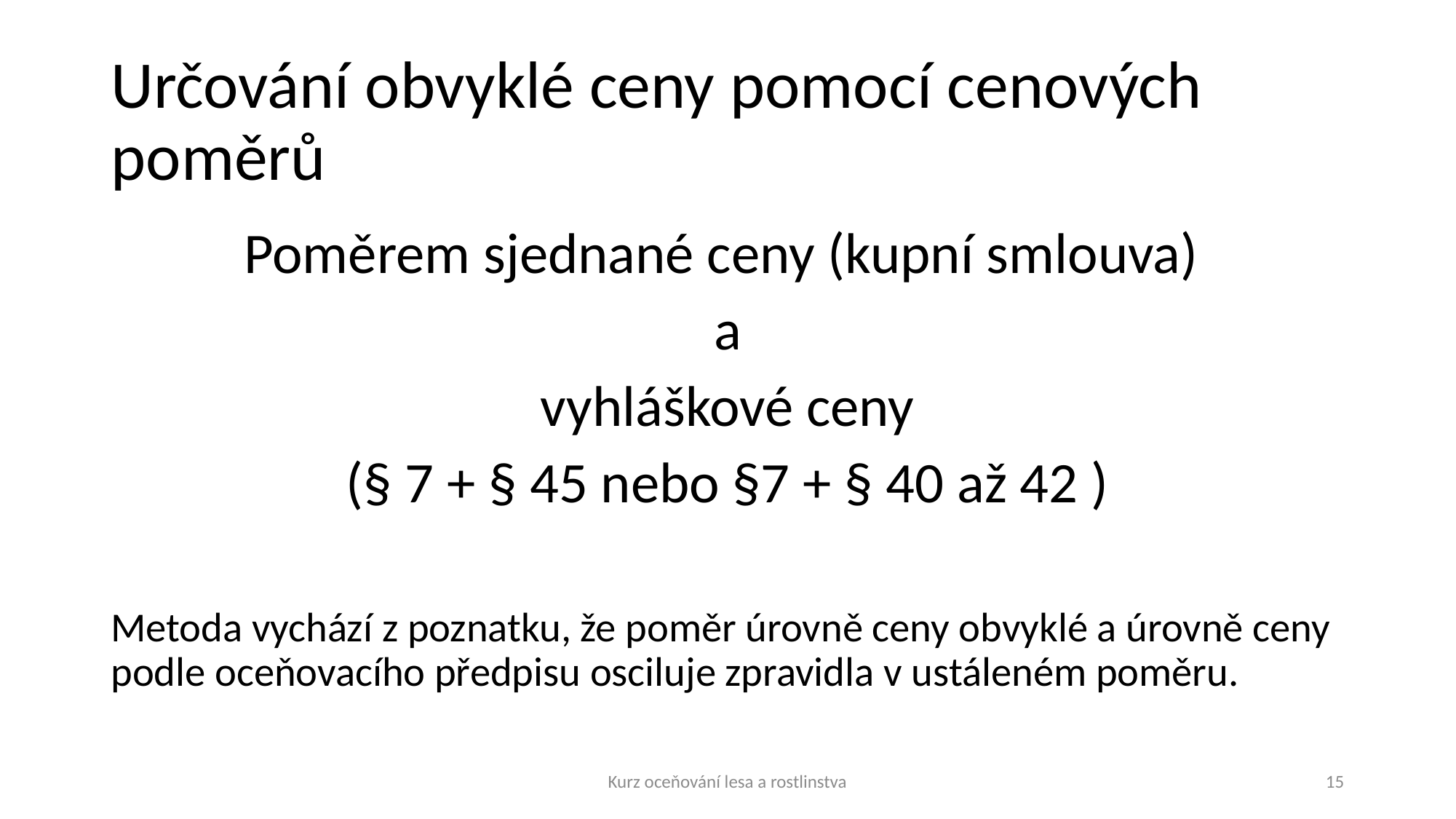

# Určování obvyklé ceny pomocí cenových poměrů
Poměrem sjednané ceny (kupní smlouva)
a
 vyhláškové ceny
(§ 7 + § 45 nebo §7 + § 40 až 42 )

Metoda vychází z poznatku, že poměr úrovně ceny obvyklé a úrovně ceny podle oceňovacího předpisu osciluje zpravidla v ustáleném poměru.

Kurz oceňování lesa a rostlinstva
15